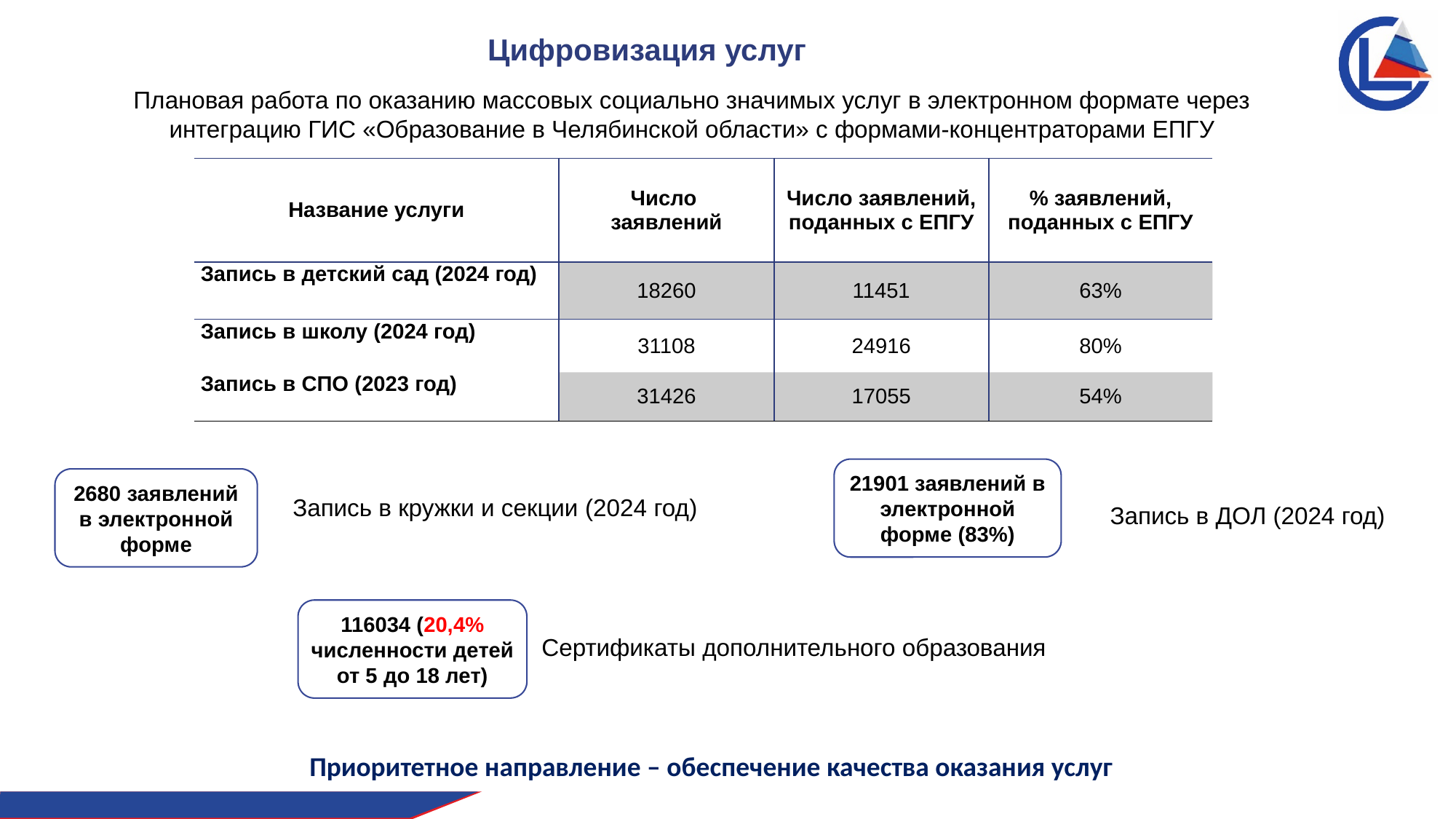

Цифровизация услуг
Плановая работа по оказанию массовых социально значимых услуг в электронном формате через интеграцию ГИС «Образование в Челябинской области» с формами-концентраторами ЕПГУ

| Название услуги | Число заявлений | Число заявлений, поданных с ЕПГУ | % заявлений, поданных с ЕПГУ |
| --- | --- | --- | --- |
| Запись в детский сад (2024 год) | 18260 | 11451 | 63% |
| Запись в школу (2024 год) | 31108 | 24916 | 80% |
| Запись в СПО (2023 год) | 31426 | 17055 | 54% |

21901 заявлений в электронной форме (83%)
2680 заявлений в электронной форме
Запись в кружки и секции (2024 год)
Запись в ДОЛ (2024 год)
116034 (20,4% численности детей от 5 до 18 лет)
Сертификаты дополнительного образования

Приоритетное направление – обеспечение качества оказания услуг